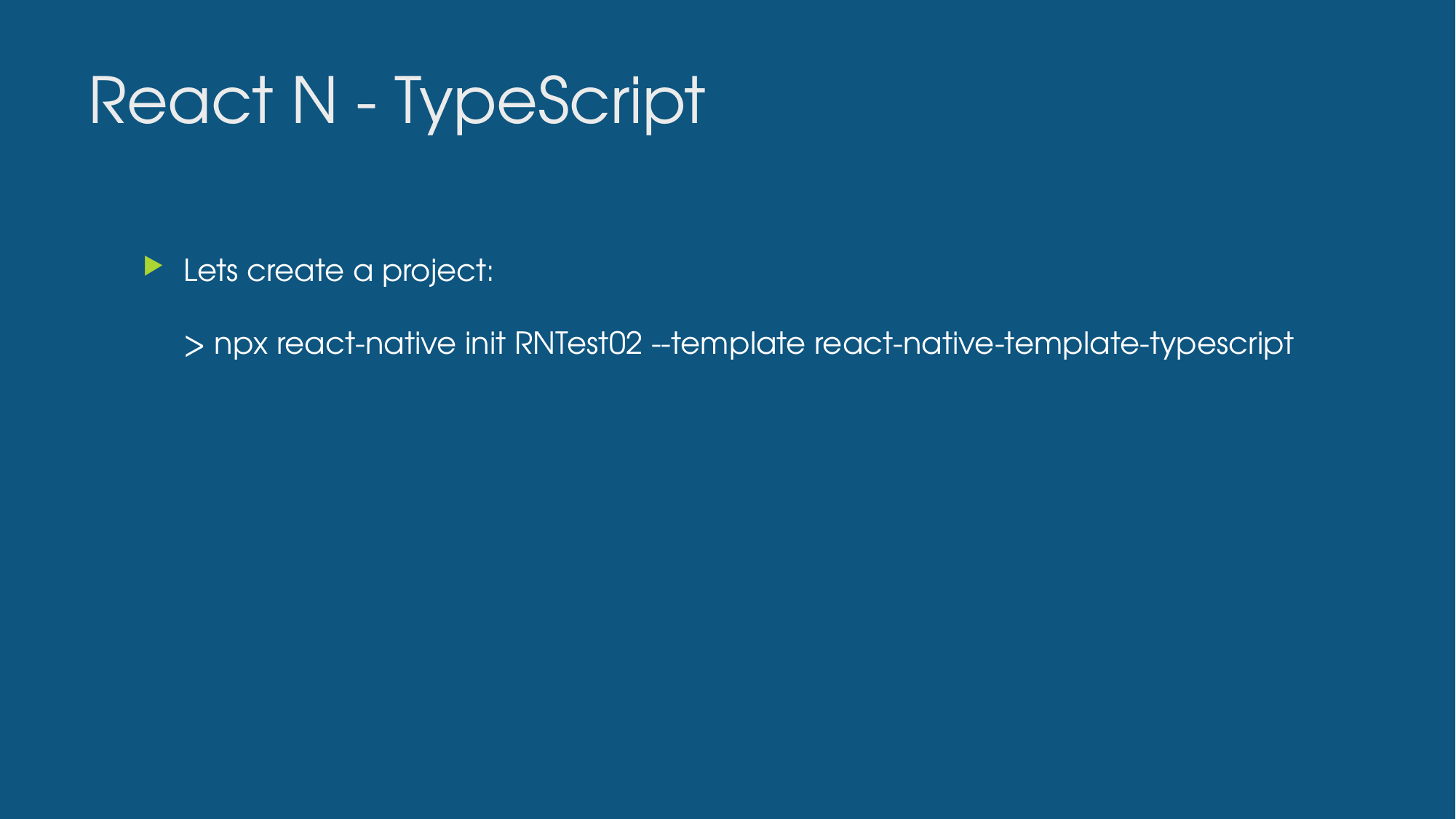

10
# React N - TypeScript
Lets create a project:
> npx react-native init RNTest02 --template react-native-template-typescript